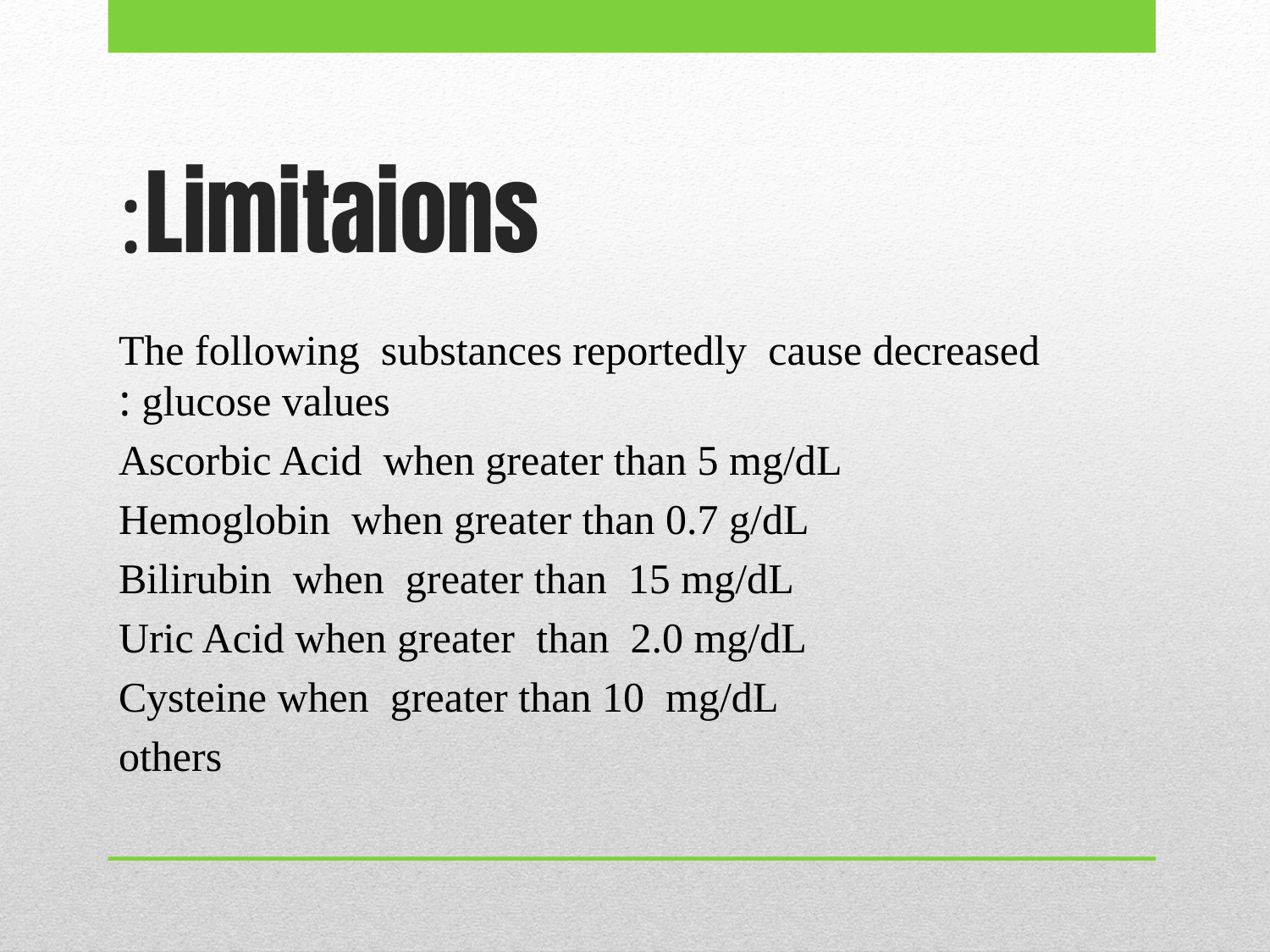

# Limitaions:

The following  substances reportedly  cause decreased glucose values :
Ascorbic Acid  when greater than 5 mg/dL
Hemoglobin  when greater than 0.7 g/dL
Bilirubin  when  greater than  15 mg/dL
Uric Acid when greater  than  2.0 mg/dL
Cysteine when  greater than 10  mg/dL
others